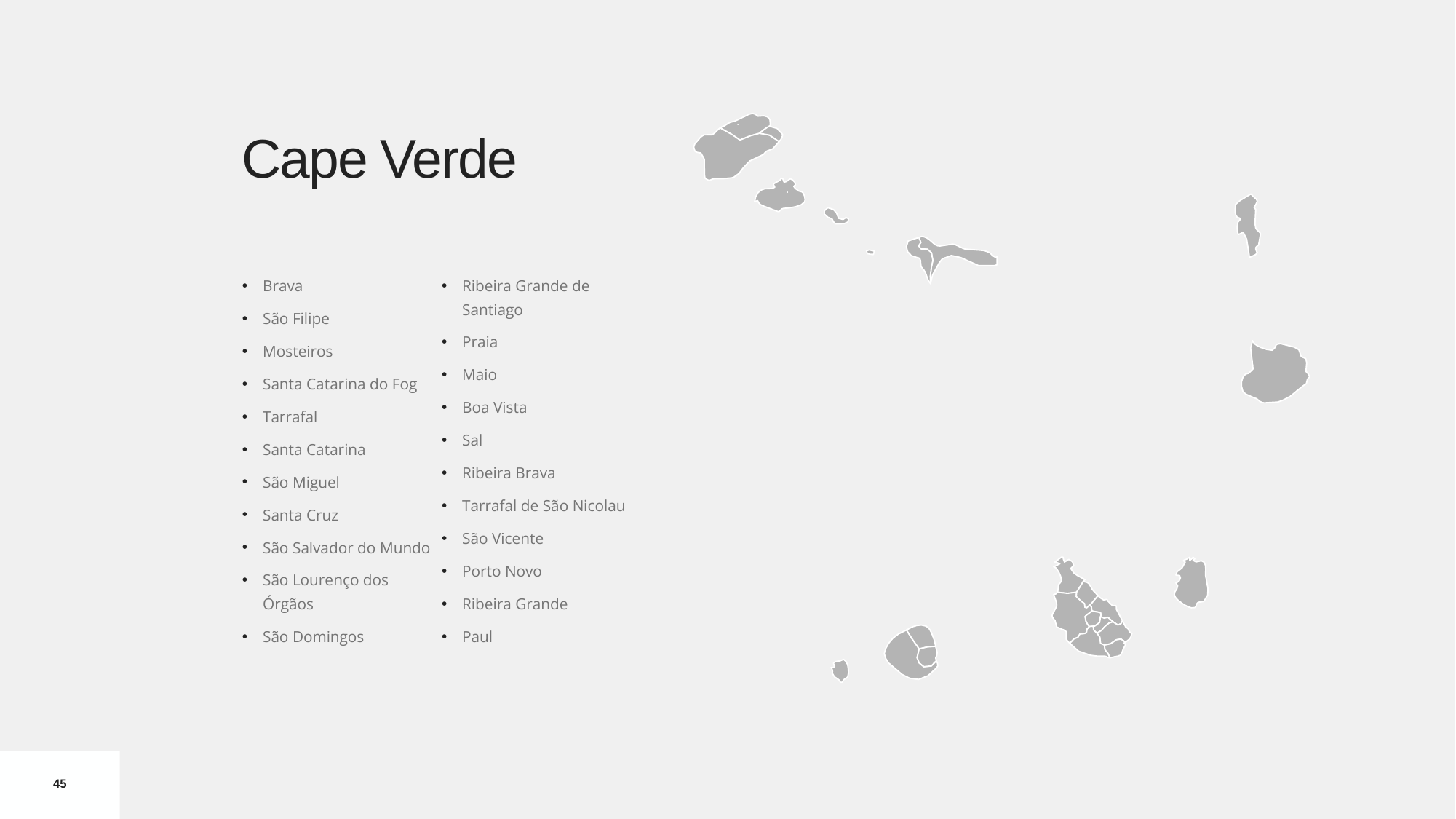

# Cape Verde

Brava
São Filipe
Mosteiros
Santa Catarina do Fog
Tarrafal
Santa Catarina
São Miguel
Santa Cruz
São Salvador do Mundo
São Lourenço dos Órgãos
São Domingos
Ribeira Grande de Santiago
Praia
Maio
Boa Vista
Sal
Ribeira Brava
Tarrafal de São Nicolau
São Vicente
Porto Novo
Ribeira Grande
Paul